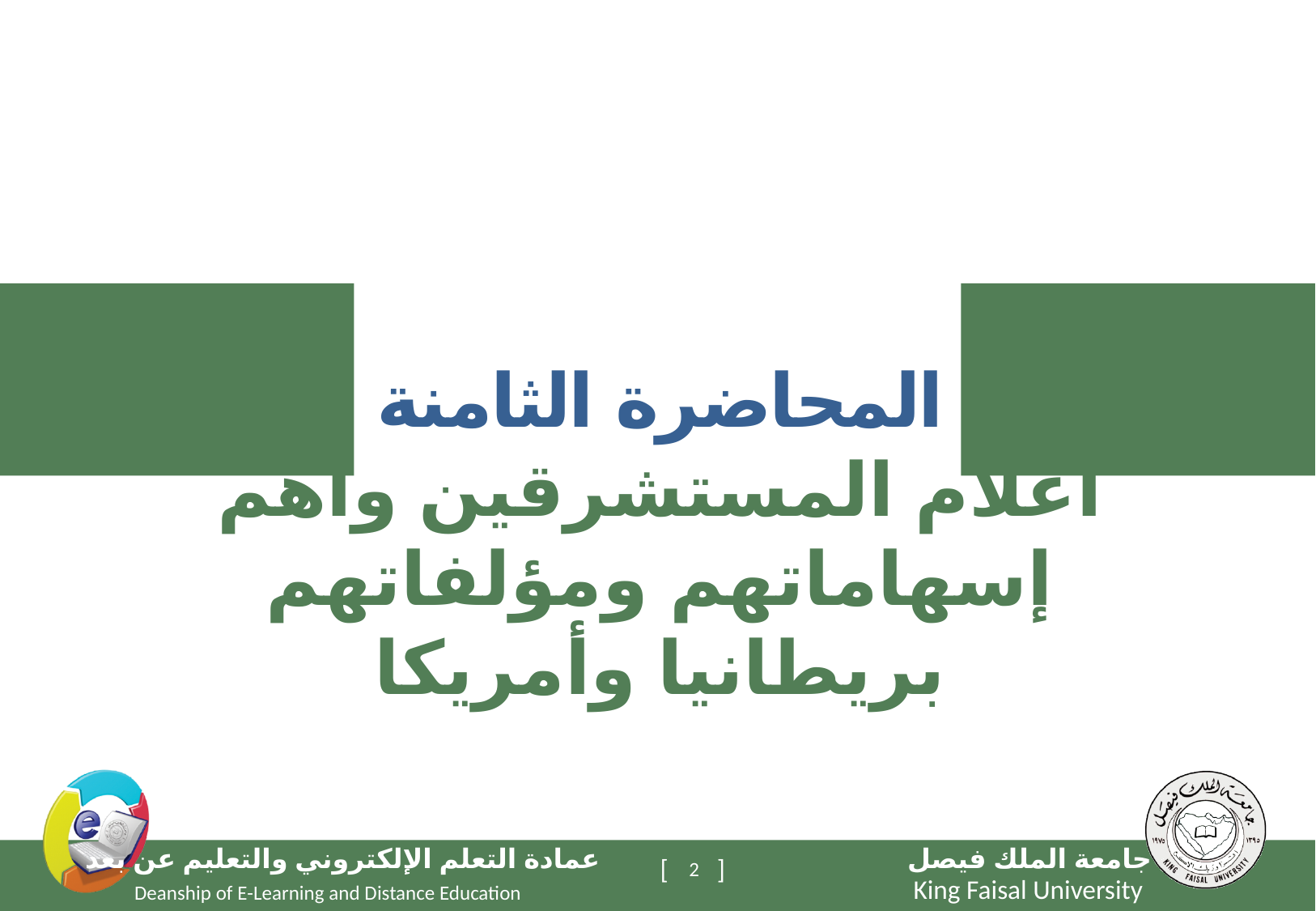

# المحاضرة الثامنة أعلام المستشرقين وأهم إسهاماتهم ومؤلفاتهم بريطانيا وأمريكا
2